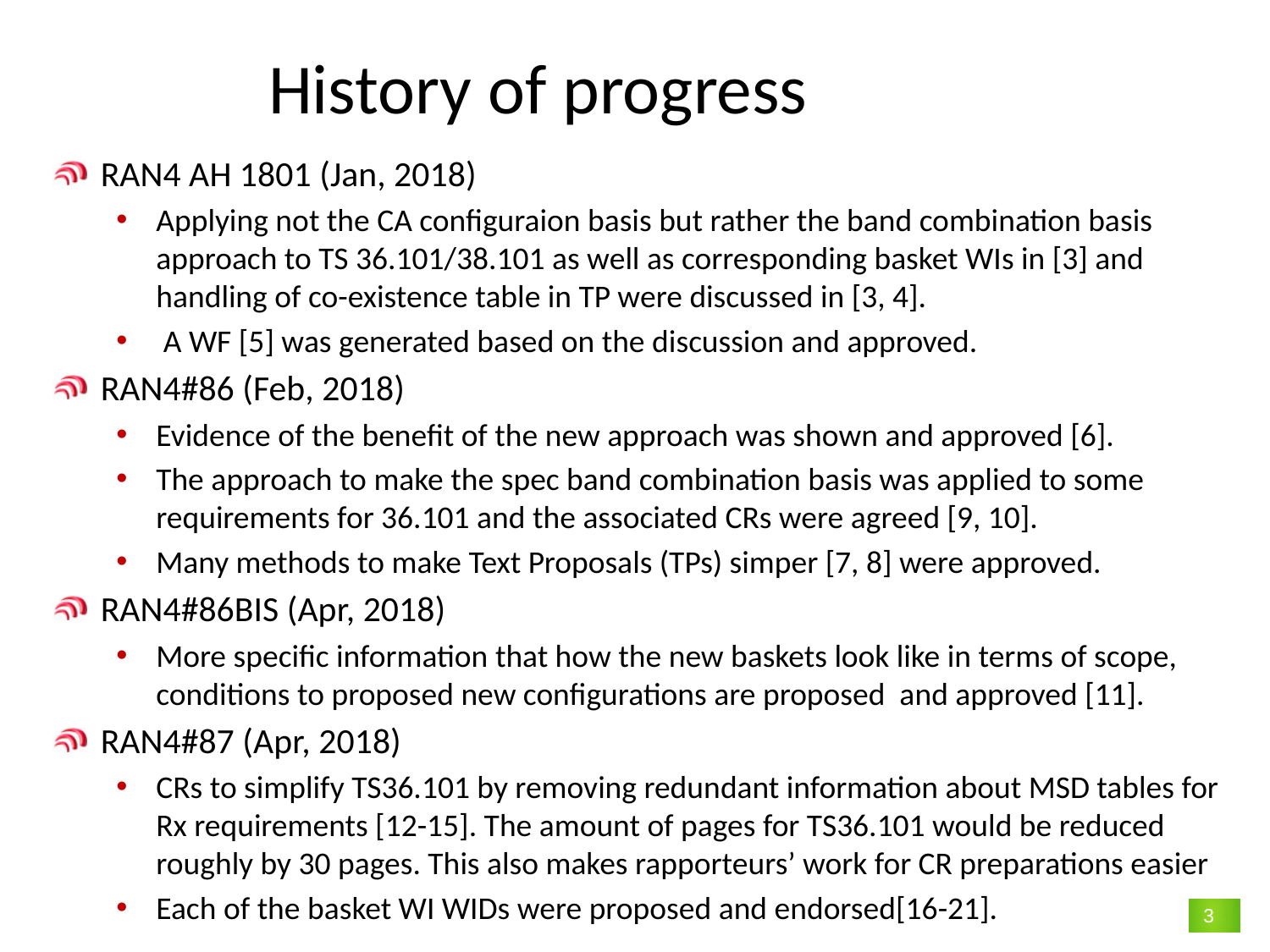

# History of progress
RAN4 AH 1801 (Jan, 2018)
Applying not the CA configuraion basis but rather the band combination basis approach to TS 36.101/38.101 as well as corresponding basket WIs in [3] and handling of co-existence table in TP were discussed in [3, 4].
 A WF [5] was generated based on the discussion and approved.
RAN4#86 (Feb, 2018)
Evidence of the benefit of the new approach was shown and approved [6].
The approach to make the spec band combination basis was applied to some requirements for 36.101 and the associated CRs were agreed [9, 10].
Many methods to make Text Proposals (TPs) simper [7, 8] were approved.
RAN4#86BIS (Apr, 2018)
More specific information that how the new baskets look like in terms of scope, conditions to proposed new configurations are proposed  and approved [11].
RAN4#87 (Apr, 2018)
CRs to simplify TS36.101 by removing redundant information about MSD tables for Rx requirements [12-15]. The amount of pages for TS36.101 would be reduced roughly by 30 pages. This also makes rapporteurs’ work for CR preparations easier
Each of the basket WI WIDs were proposed and endorsed[16-21].